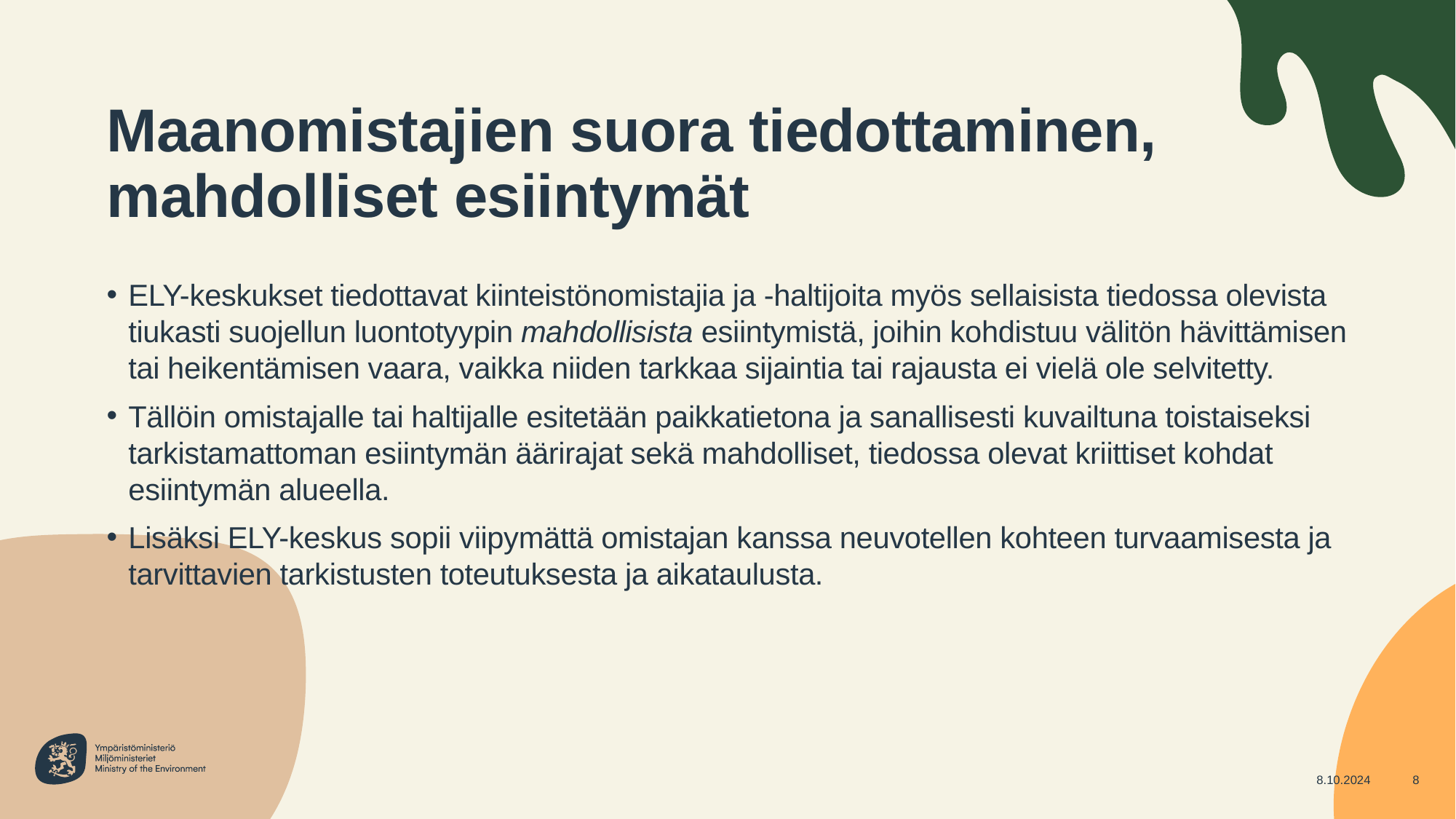

# Maanomistajien suora tiedottaminen, mahdolliset esiintymät
ELY-keskukset tiedottavat kiinteistönomistajia ja -haltijoita myös sellaisista tiedossa olevista tiukasti suojellun luontotyypin mahdollisista esiintymistä, joihin kohdistuu välitön hävittämisen tai heikentämisen vaara, vaikka niiden tarkkaa sijaintia tai rajausta ei vielä ole selvitetty.
Tällöin omistajalle tai haltijalle esitetään paikkatietona ja sanallisesti kuvailtuna toistaiseksi tarkistamattoman esiintymän äärirajat sekä mahdolliset, tiedossa olevat kriittiset kohdat esiintymän alueella.
Lisäksi ELY-keskus sopii viipymättä omistajan kanssa neuvotellen kohteen turvaamisesta ja tarvittavien tarkistusten toteutuksesta ja aikataulusta.
8.10.2024
8